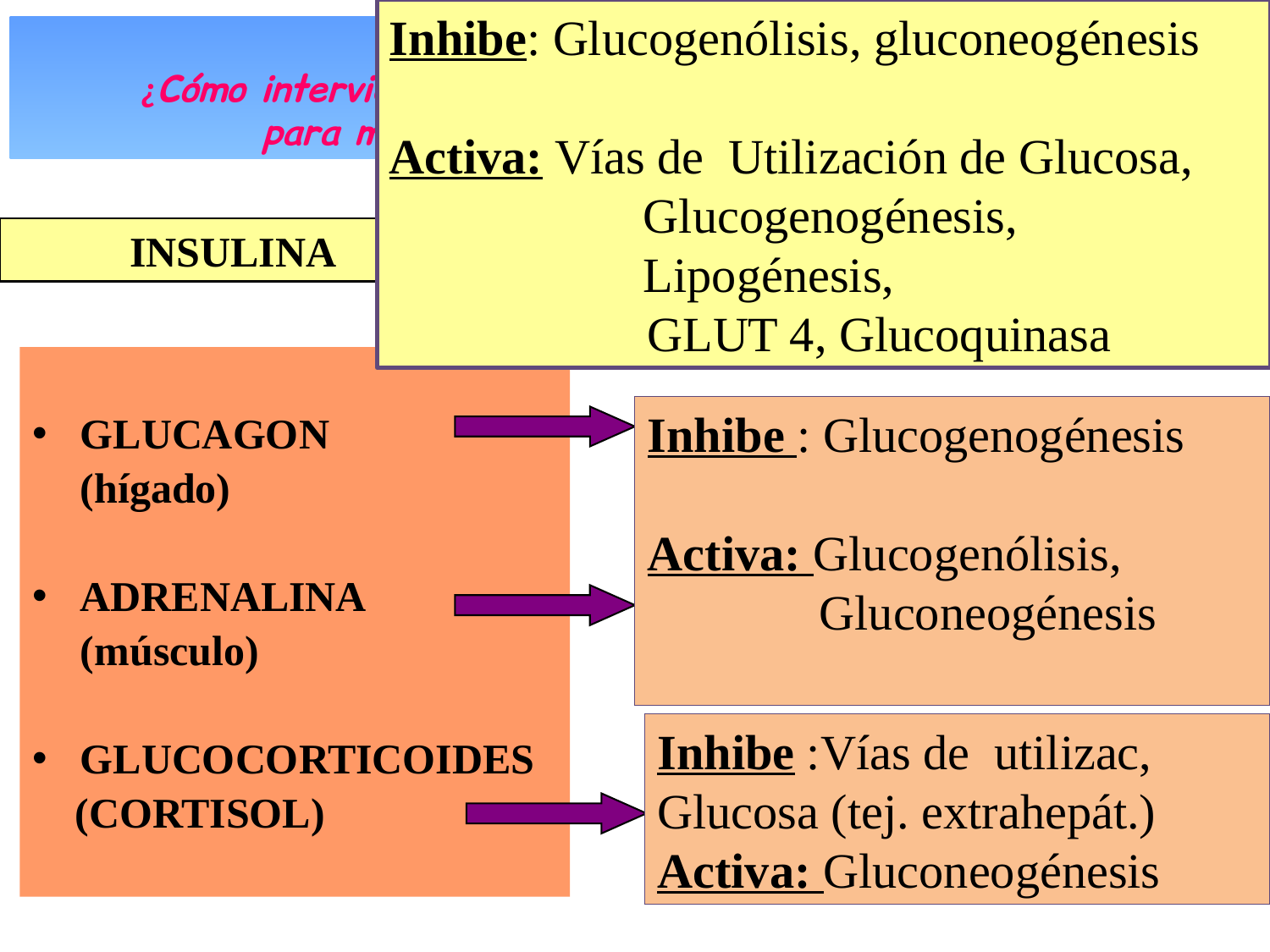

Inhibe: Glucogenólisis, gluconeogénesis

Activa: Vías de  Utilización de Glucosa, 		Glucogenogénesis,   			Lipogénesis,
                     GLUT 4, Glucoquinasa
# ¿Cómo intervienen las hormonas en las  vías metabólicas para mantener la homeostasis de glucosa?

INSULINA
HIPOGLUCEMIANTE

GLUCAGON
	(hígado)

ADRENALINA
	(músculo)

GLUCOCORTICOIDES
    (CORTISOL)

Inhibe : Glucogenogénesis

Activa: Glucogenólisis,
              Gluconeogénesis

HIPERGLUCEMIANTE

HIPERGLUCEMIANTE
Inhibe :Vías de  utilizac, Glucosa (tej. extrahepát.)
Activa: Gluconeogénesis
HIPERGLUCEMIANTE